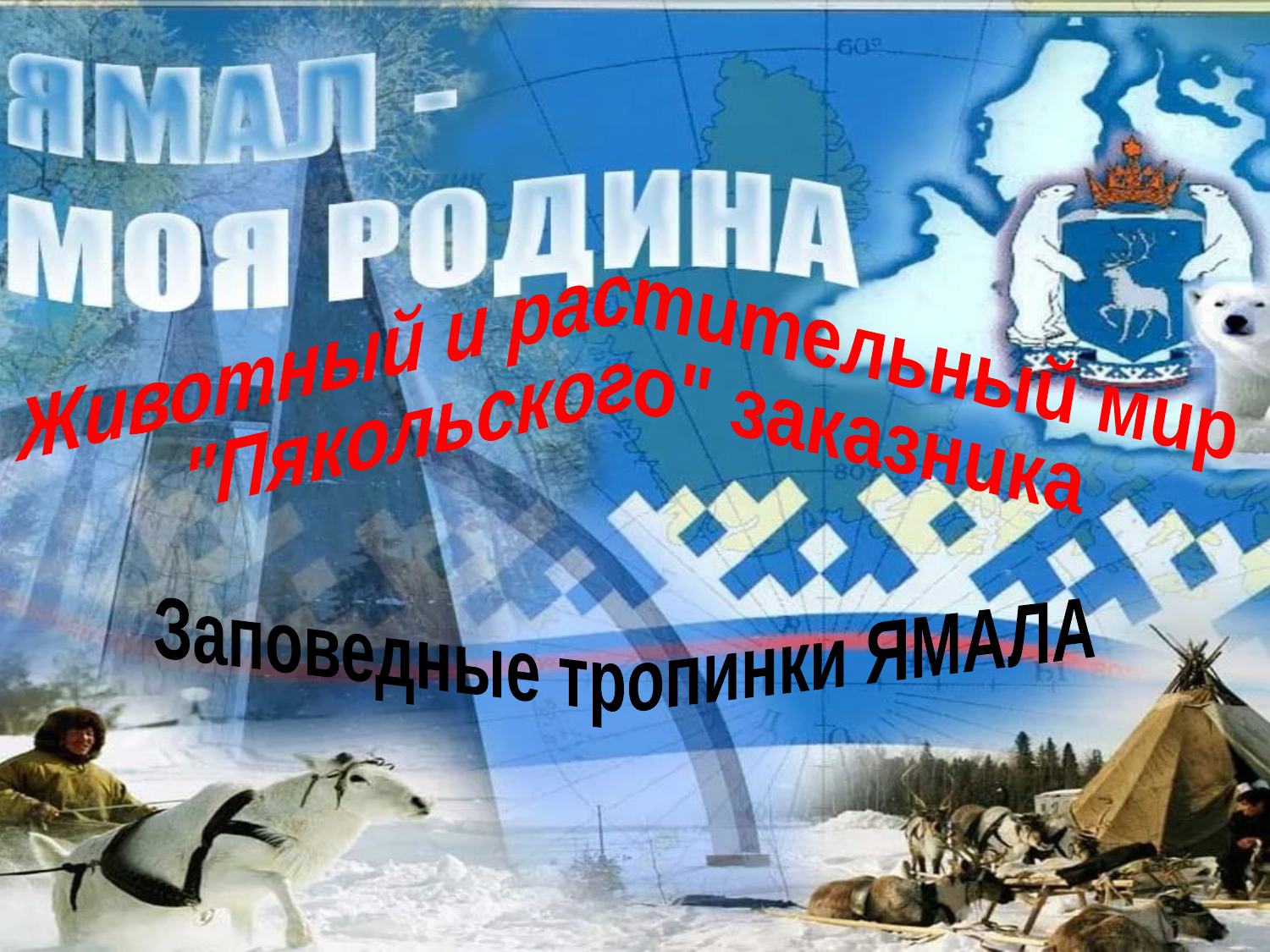

Животный и растительный мир
"Пякольского" заказника

Заповедные тропинки ЯМАЛА